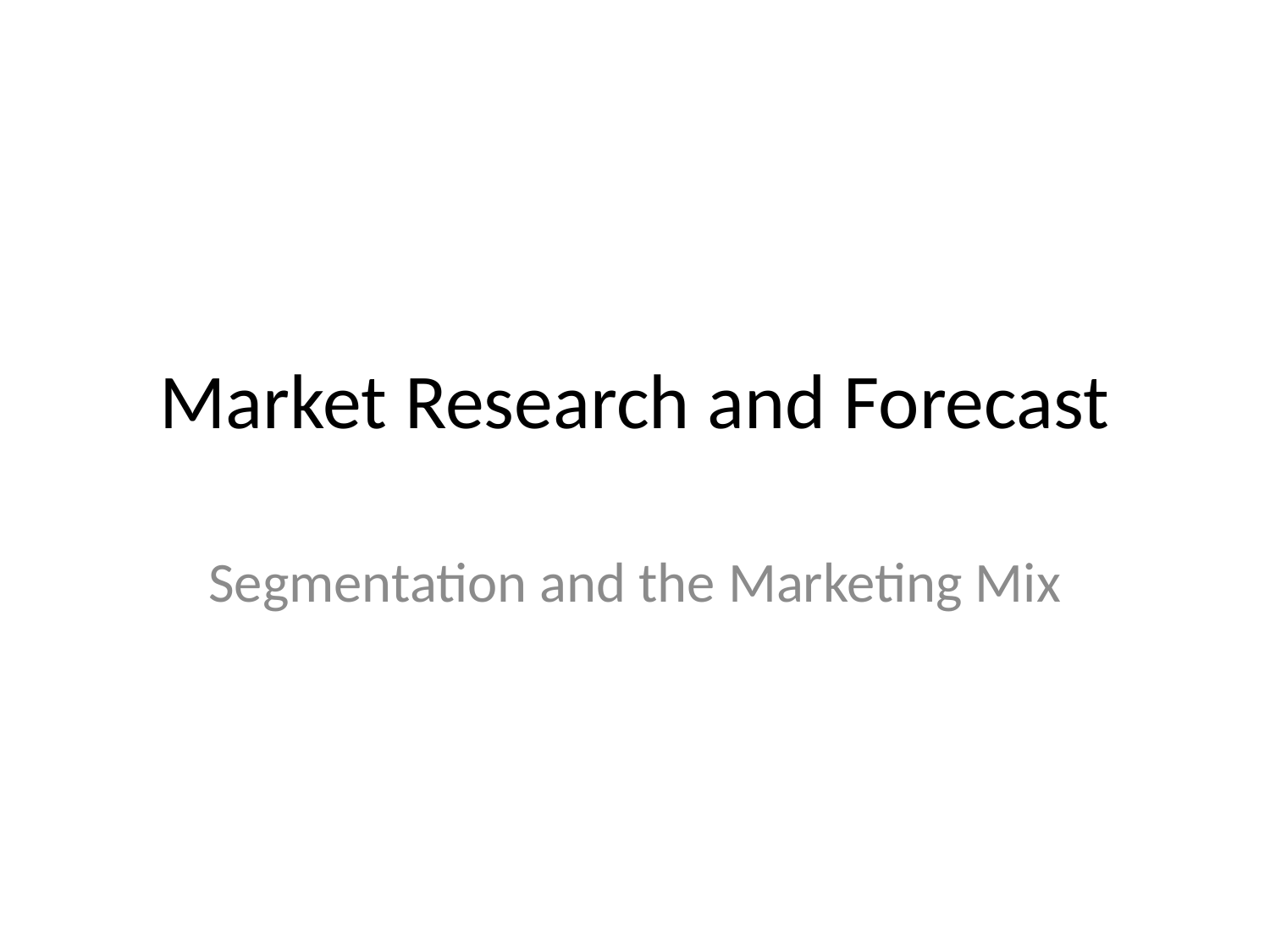

# Market Research and Forecast
Segmentation and the Marketing Mix